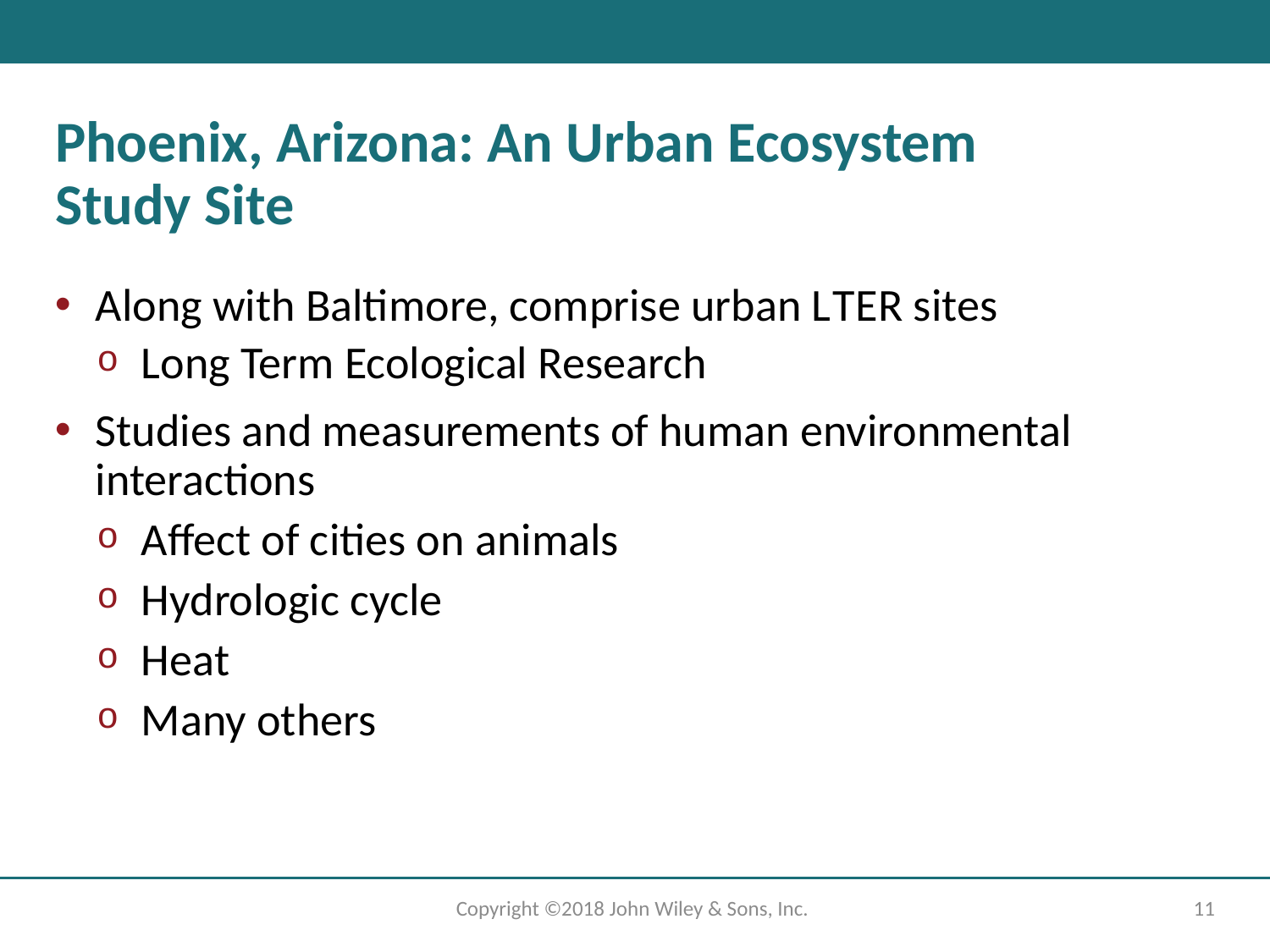

# Phoenix, Arizona: An Urban Ecosystem Study Site
Along with Baltimore, comprise urban L T E R sites
Long Term Ecological Research
Studies and measurements of human environmental interactions
Affect of cities on animals
Hydrologic cycle
Heat
Many others
Copyright ©2018 John Wiley & Sons, Inc.
11